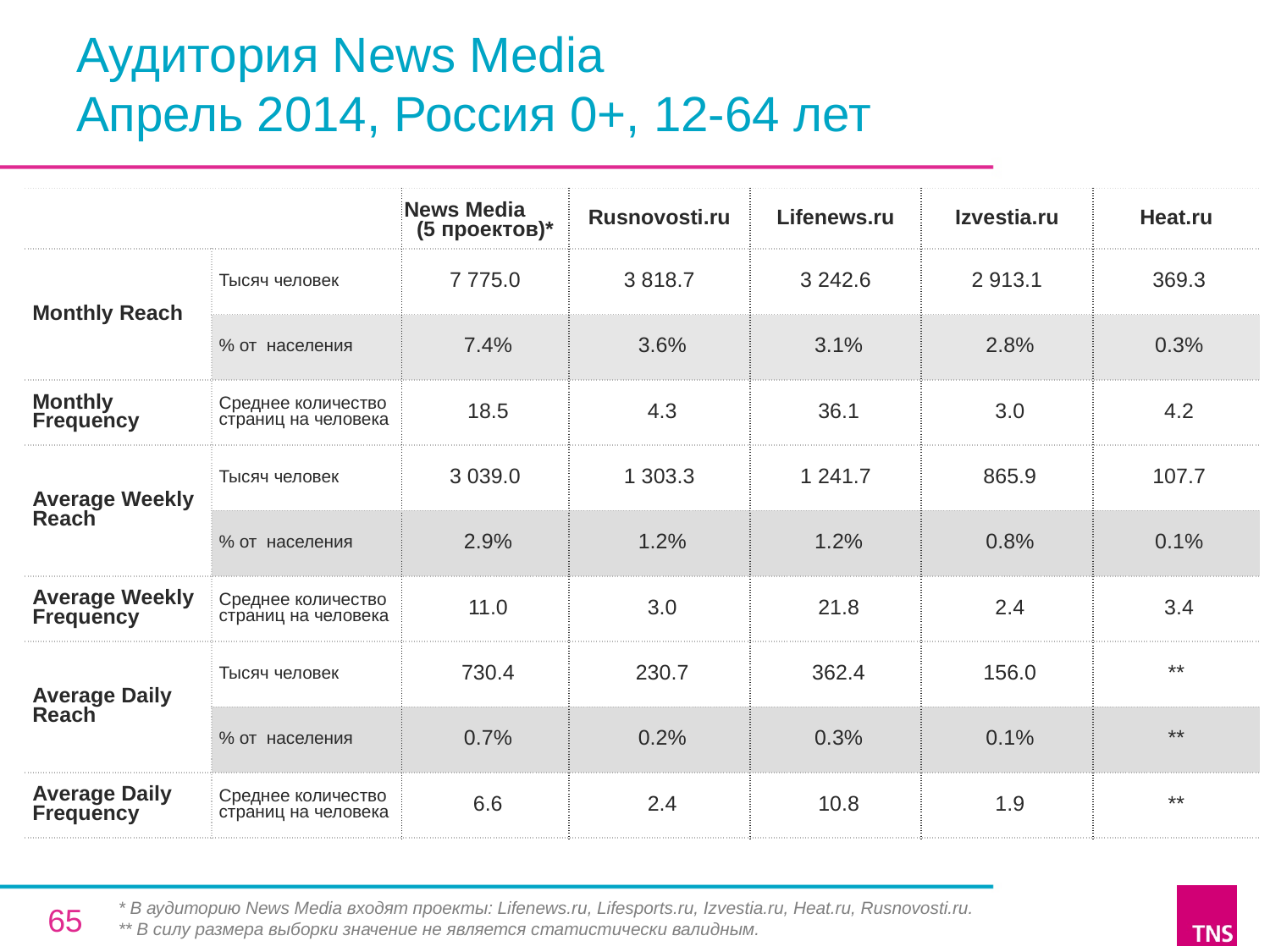

# Аудитория News Media Апрель 2014, Россия 0+, 12-64 лет
|  |  | News Media (5 проектов)\* | Rusnovosti.ru | Lifenews.ru | Izvestia.ru | Heat.ru |
| --- | --- | --- | --- | --- | --- | --- |
| Monthly Reach | Тысяч человек | 7 775.0 | 3 818.7 | 3 242.6 | 2 913.1 | 369.3 |
|  | % от населения | 7.4% | 3.6% | 3.1% | 2.8% | 0.3% |
| Monthly Frequency | Среднее количество страниц на человека | 18.5 | 4.3 | 36.1 | 3.0 | 4.2 |
| Average Weekly Reach | Тысяч человек | 3 039.0 | 1 303.3 | 1 241.7 | 865.9 | 107.7 |
|  | % от населения | 2.9% | 1.2% | 1.2% | 0.8% | 0.1% |
| Average Weekly Frequency | Среднее количество страниц на человека | 11.0 | 3.0 | 21.8 | 2.4 | 3.4 |
| Average Daily Reach | Тысяч человек | 730.4 | 230.7 | 362.4 | 156.0 | \*\* |
|  | % от населения | 0.7% | 0.2% | 0.3% | 0.1% | \*\* |
| Average Daily Frequency | Среднее количество страниц на человека | 6.6 | 2.4 | 10.8 | 1.9 | \*\* |
* В аудиторию News Media входят проекты: Lifenews.ru, Lifesports.ru, Izvestia.ru, Heat.ru, Rusnovosti.ru.
** В силу размера выборки значение не является статистически валидным.
65